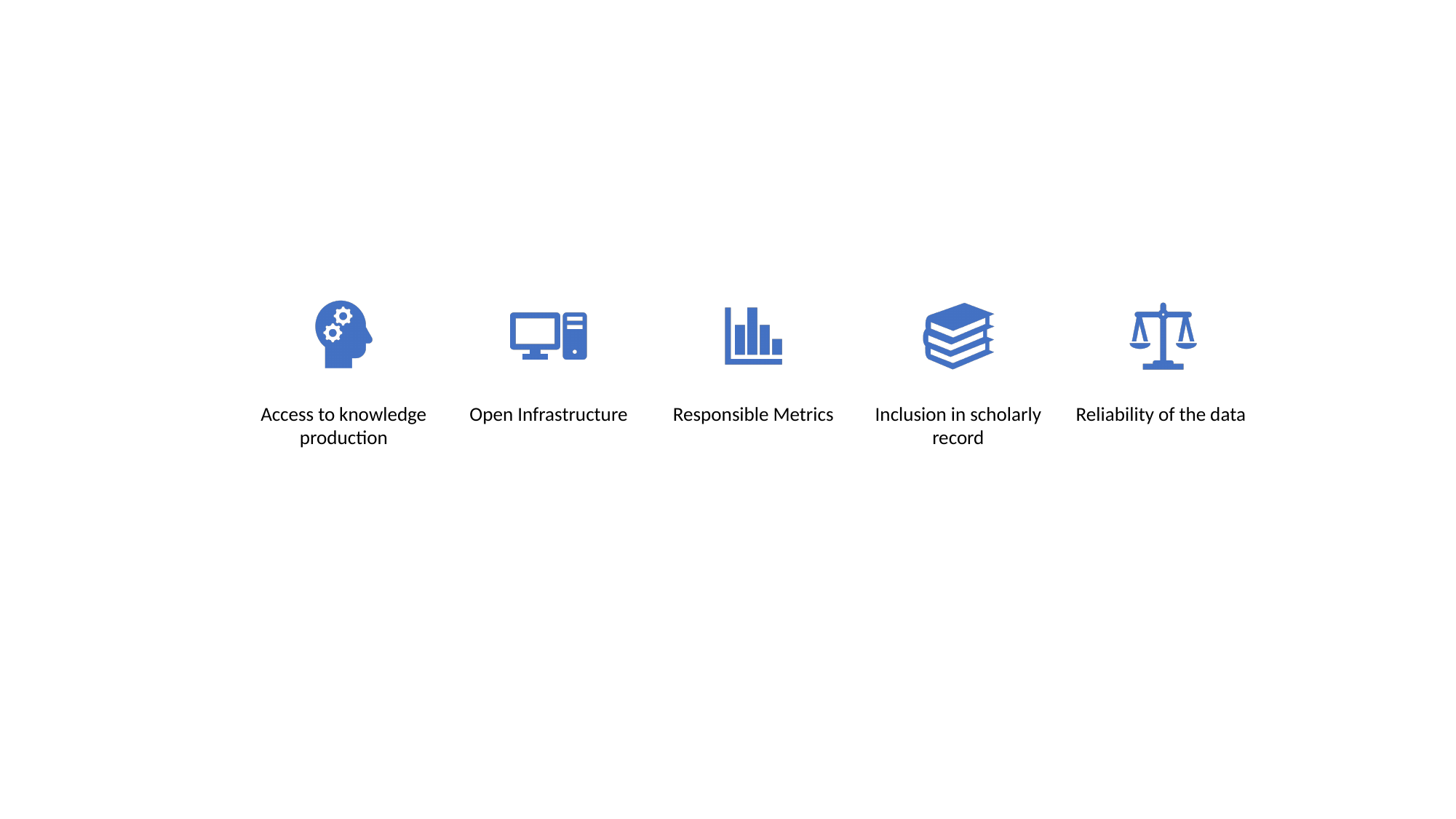

Access to knowledge production
Open Infrastructure
Responsible Metrics
Inclusion in scholarly record
Reliability of the data